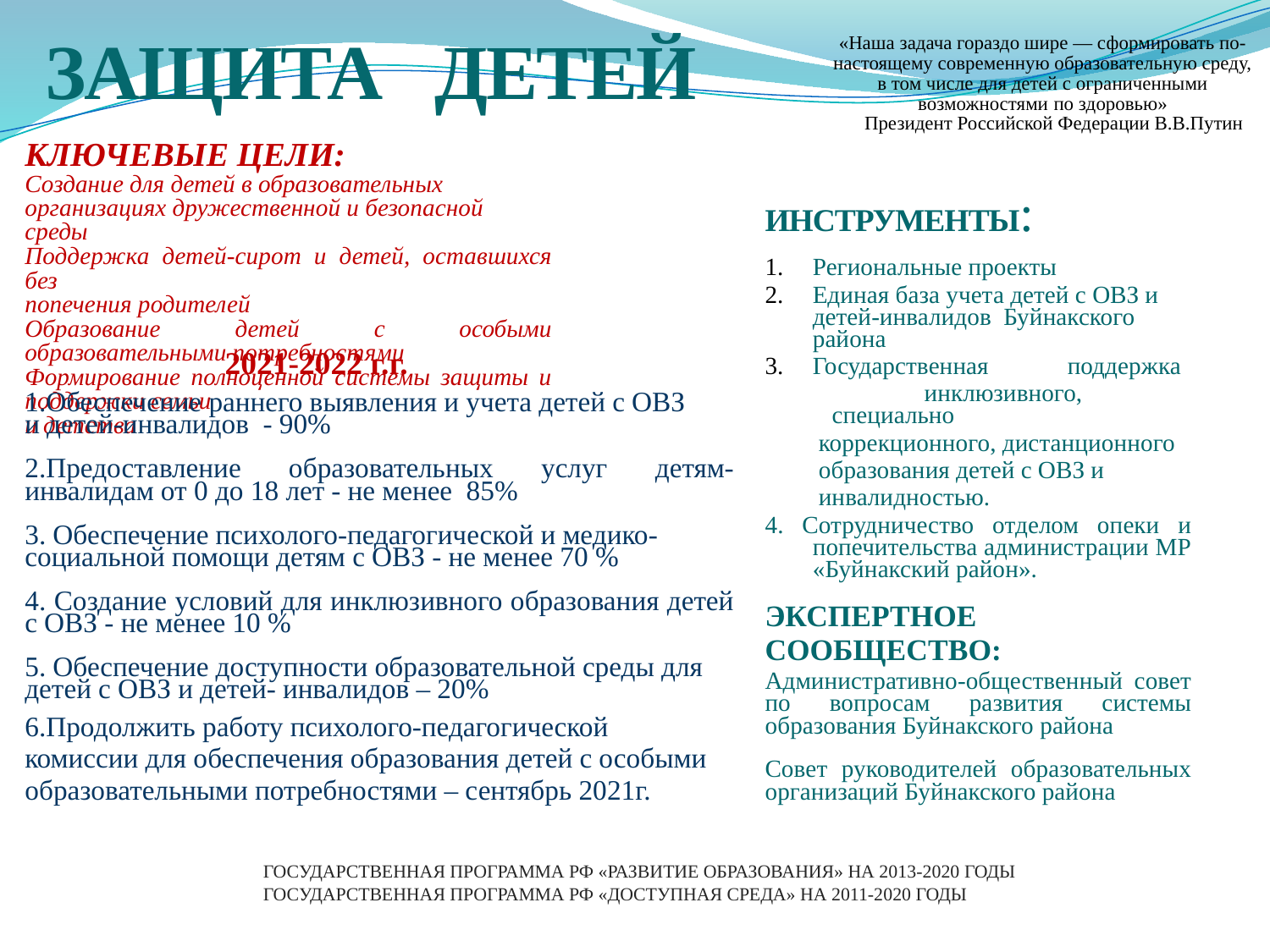

| «Наша задача гораздо шире — сформировать по- настоящему современную образовательную среду, в том числе для детей с ограниченными возможностями по здоровью» Президент Российской Федерации В.В.Путин |
| --- |
| ЗАЩИТА ДЕТЕЙ |
| --- |
| КЛЮЧЕВЫЕ ЦЕЛИ: Создание для детей в образовательных организациях дружественной и безопасной среды Поддержка детей-сирот и детей, оставшихся без попечения родителей Образование детей с особыми образовательными потребностями Формирование полноценной системы защиты и поддержки семьи и детства |
| --- |
| ИНСТРУМЕНТЫ: Региональные проекты Единая база учета детей с ОВЗ и детей-инвалидов Буйнакского района Государственная поддержка инклюзивного, специально­ коррекционного, дистанционного образования детей с ОВЗ и инвалидностью. 4. Сотрудничество отделом опеки и попечительства администрации МР «Буйнакский район». ЭКСПЕРТНОЕ СООБЩЕСТВО: Административно-общественный совет по вопросам развития системы образования Буйнакского района Совет руководителей образовательных организаций Буйнакского района |
| --- |
| 2021-2022 г.г. |
| --- |
| 1.Обеспечение раннего выявления и учета детей с ОВЗ и детей-инвалидов - 90% 2.Предоставление образовательных услуг детям-инвалидам от 0 до 18 лет - не менее 85% 3. Обеспечение психолого-педагогической и медико-социальной помощи детям с ОВЗ - не менее 70 % 4. Создание условий для инклюзивного образования детей с ОВЗ - не менее 10 % 5. Обеспечение доступности образовательной среды для детей с ОВЗ и детей- инвалидов – 20% Продолжить работу психолого-педагогической комиссии для обеспечения образования детей с особыми образовательными потребностями – сентябрь 2021г. |
| --- |
| ГОСУДАРСТВЕННАЯ ПРОГРАММА РФ «РАЗВИТИЕ ОБРАЗОВАНИЯ» НА 2013-2020 ГОДЫ ГОСУДАРСТВЕННАЯ ПРОГРАММА РФ «ДОСТУПНАЯ СРЕДА» НА 2011-2020 ГОДЫ |
| --- |